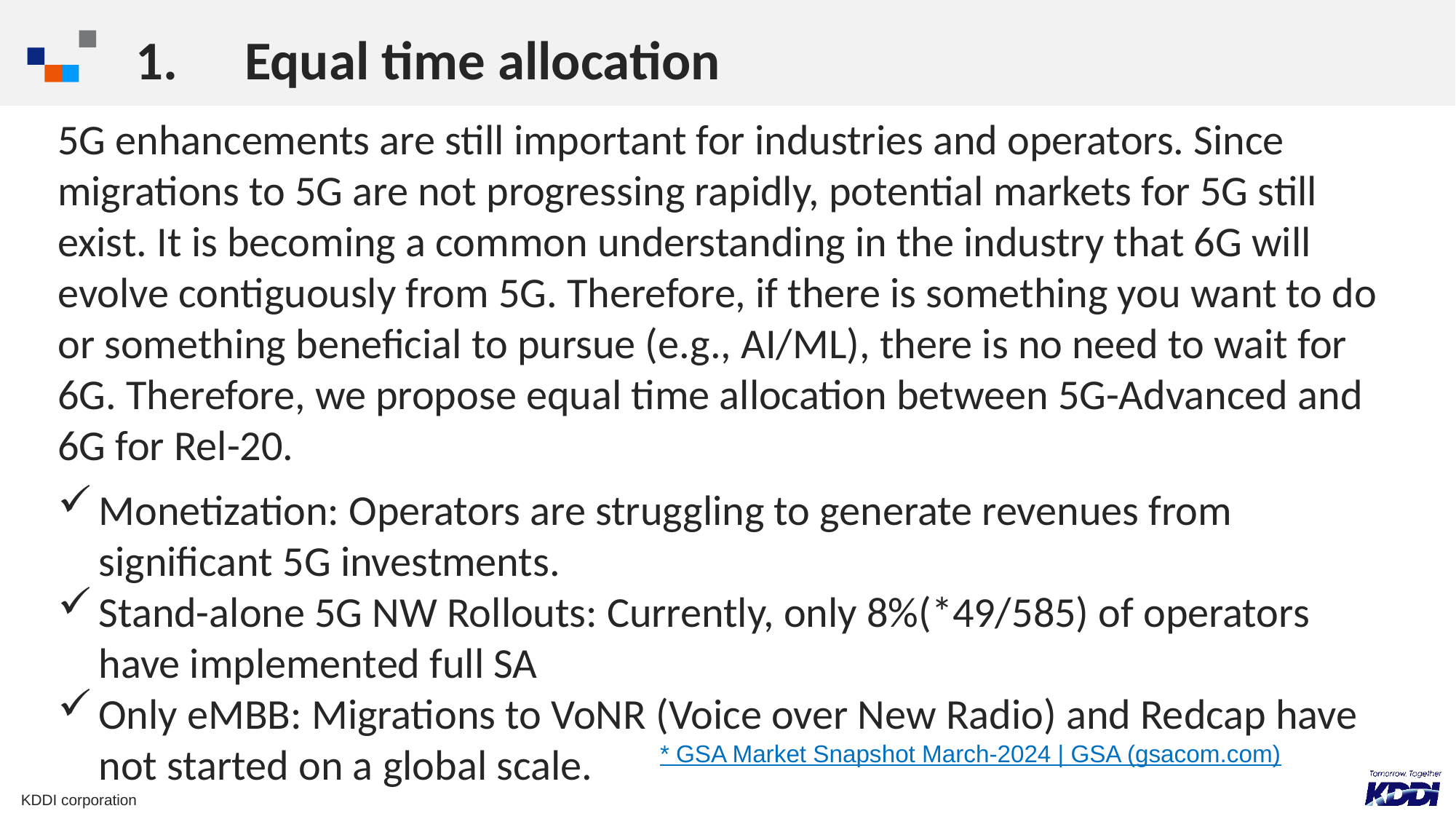

# 1.	Equal time allocation
5G enhancements are still important for industries and operators. Since migrations to 5G are not progressing rapidly, potential markets for 5G still exist. It is becoming a common understanding in the industry that 6G will evolve contiguously from 5G. Therefore, if there is something you want to do or something beneficial to pursue (e.g., AI/ML), there is no need to wait for 6G. Therefore, we propose equal time allocation between 5G-Advanced and 6G for Rel-20.
Monetization: Operators are struggling to generate revenues from significant 5G investments.
Stand-alone 5G NW Rollouts: Currently, only 8%(*49/585) of operators have implemented full SA
Only eMBB: Migrations to VoNR (Voice over New Radio) and Redcap have not started on a global scale.
* GSA Market Snapshot March-2024 | GSA (gsacom.com)